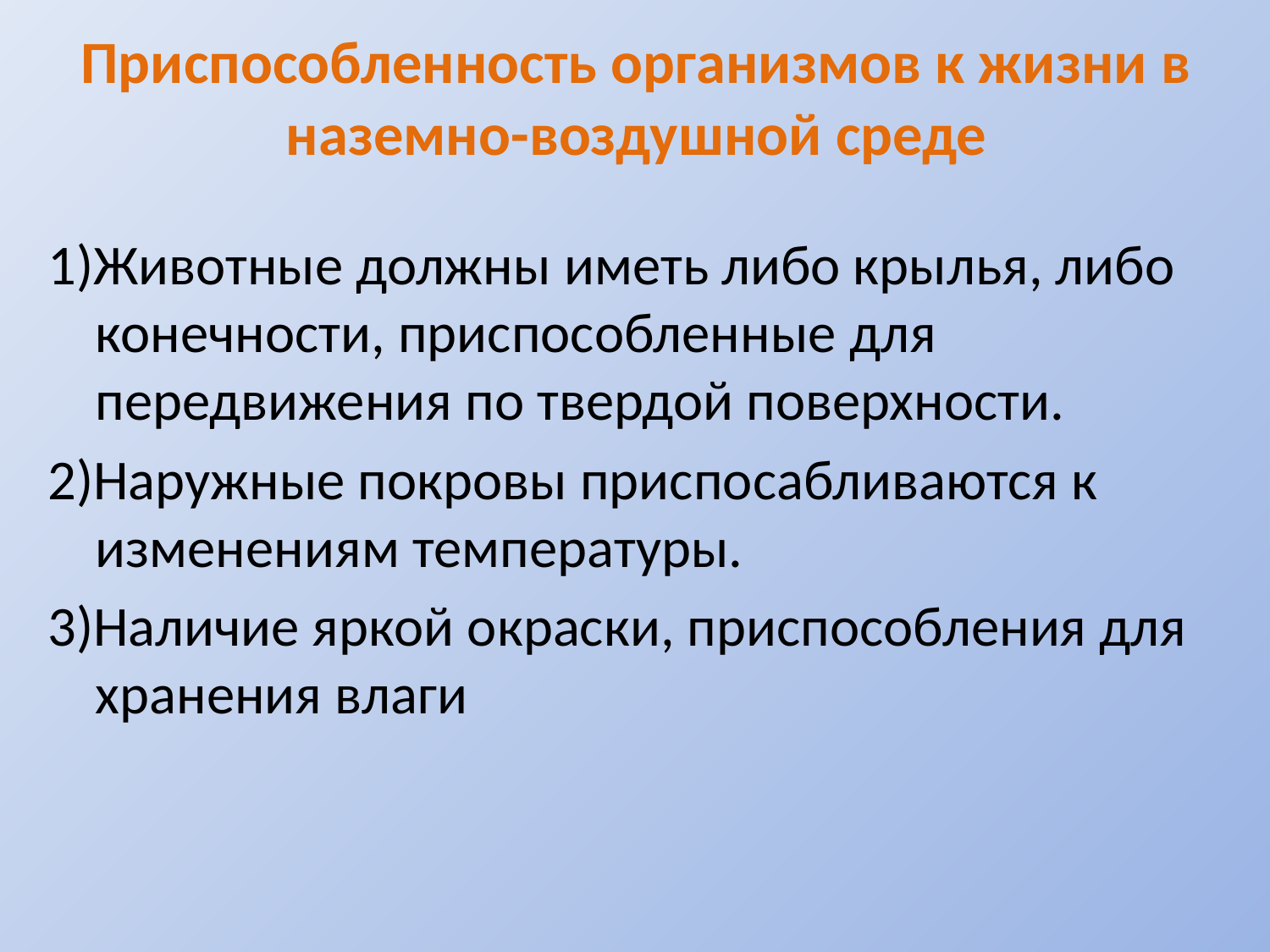

# Приспособленность организмов к жизни в наземно-воздушной среде
1)Животные должны иметь либо крылья, либо конечности, приспособленные для передвижения по твердой поверхности.
2)Наружные покровы приспосабливаются к изменениям температуры.
3)Наличие яркой окраски, приспособления для хранения влаги